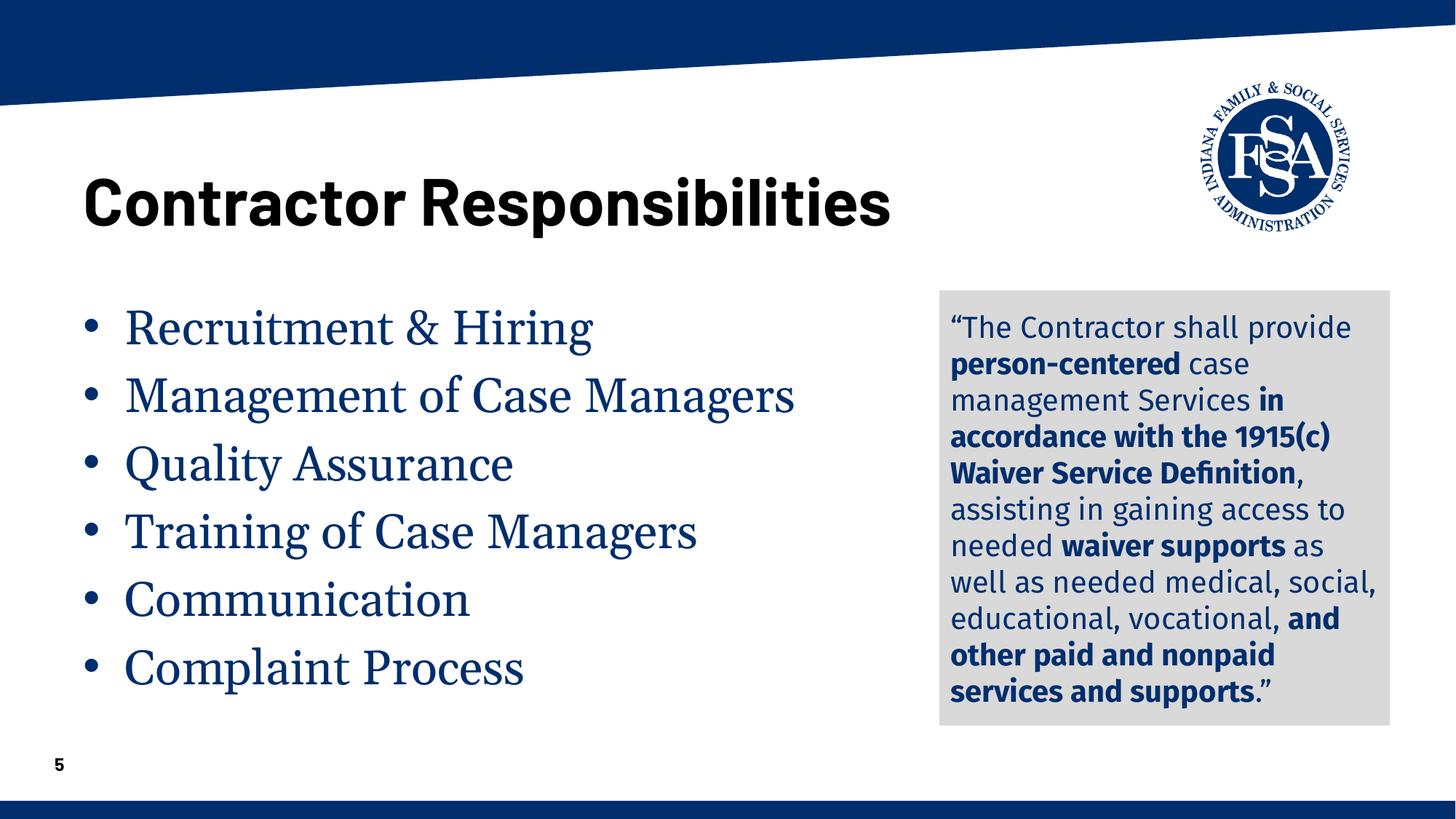

# Contractor Responsibilities

Recruitment & Hiring
Management of Case Managers
Quality Assurance
Training of Case Managers
Communication
Complaint Process
“The Contractor shall provide person-centered case management Services in accordance with the 1915(c) Waiver Service Definition, assisting in gaining access to needed waiver supports as well as needed medical, social, educational, vocational, and other paid and nonpaid services and supports.”
5